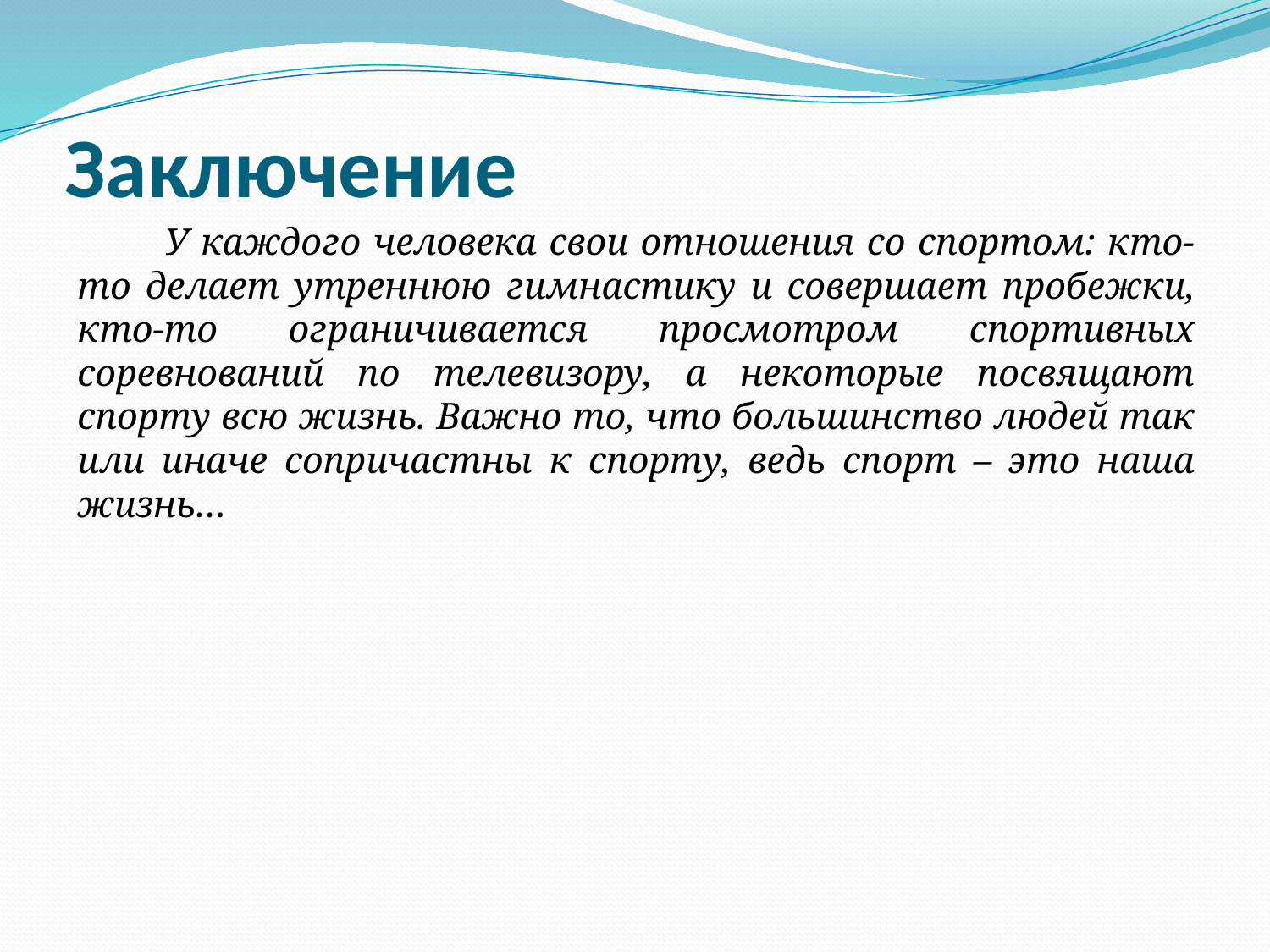

# Заключение
       У каждого человека свои отношения со спортом: кто-то делает утреннюю гимнастику и совершает пробежки, кто-то ограничивается просмотром спортивных соревнований по телевизору, а некоторые посвящают спорту всю жизнь. Важно то, что большинство людей так или иначе сопричастны к спорту, ведь спорт – это наша жизнь…